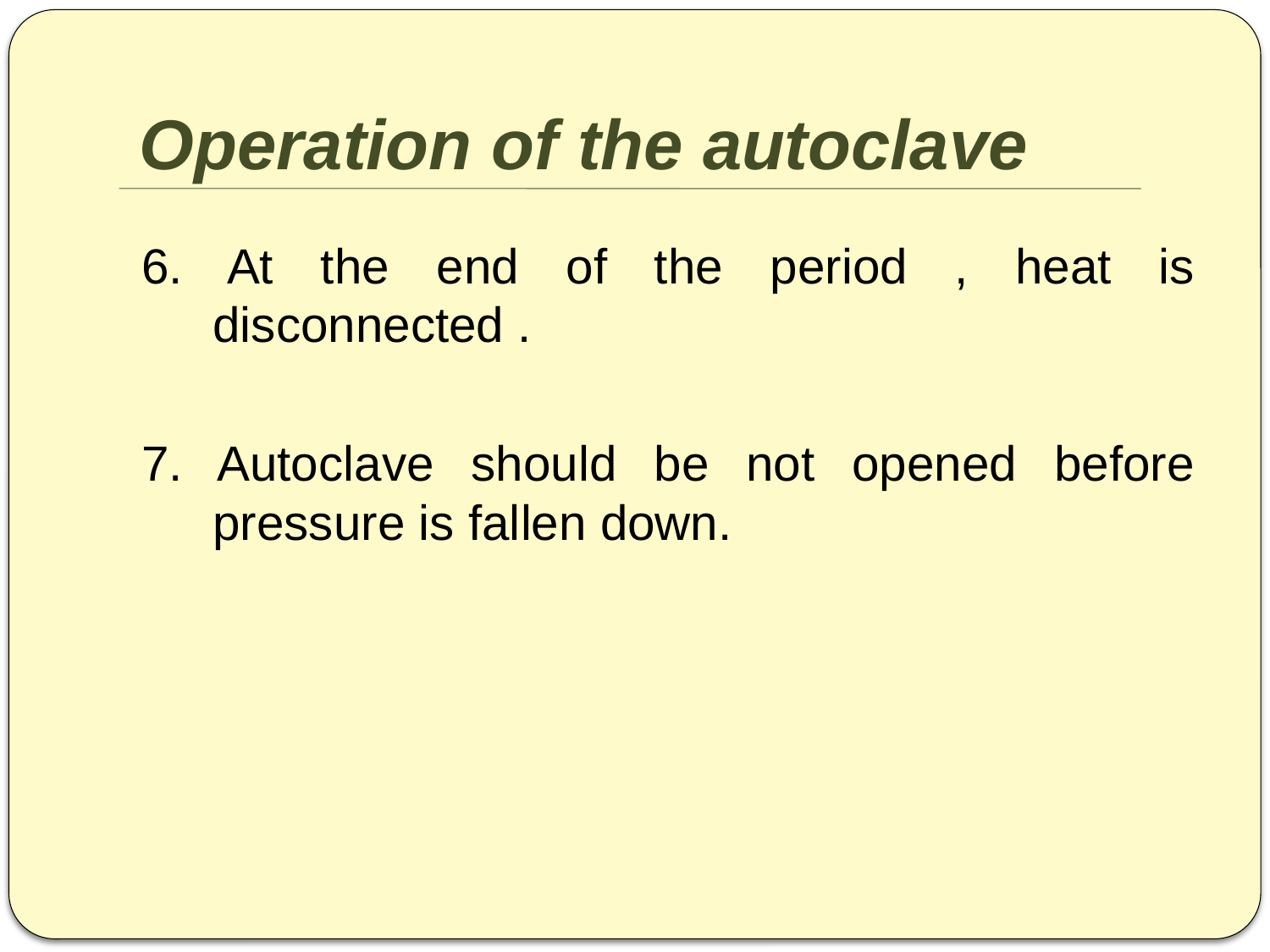

# Operation of the autoclave
6. At the end of the period , heat is disconnected .

7. Autoclave should be not opened before pressure is fallen down.